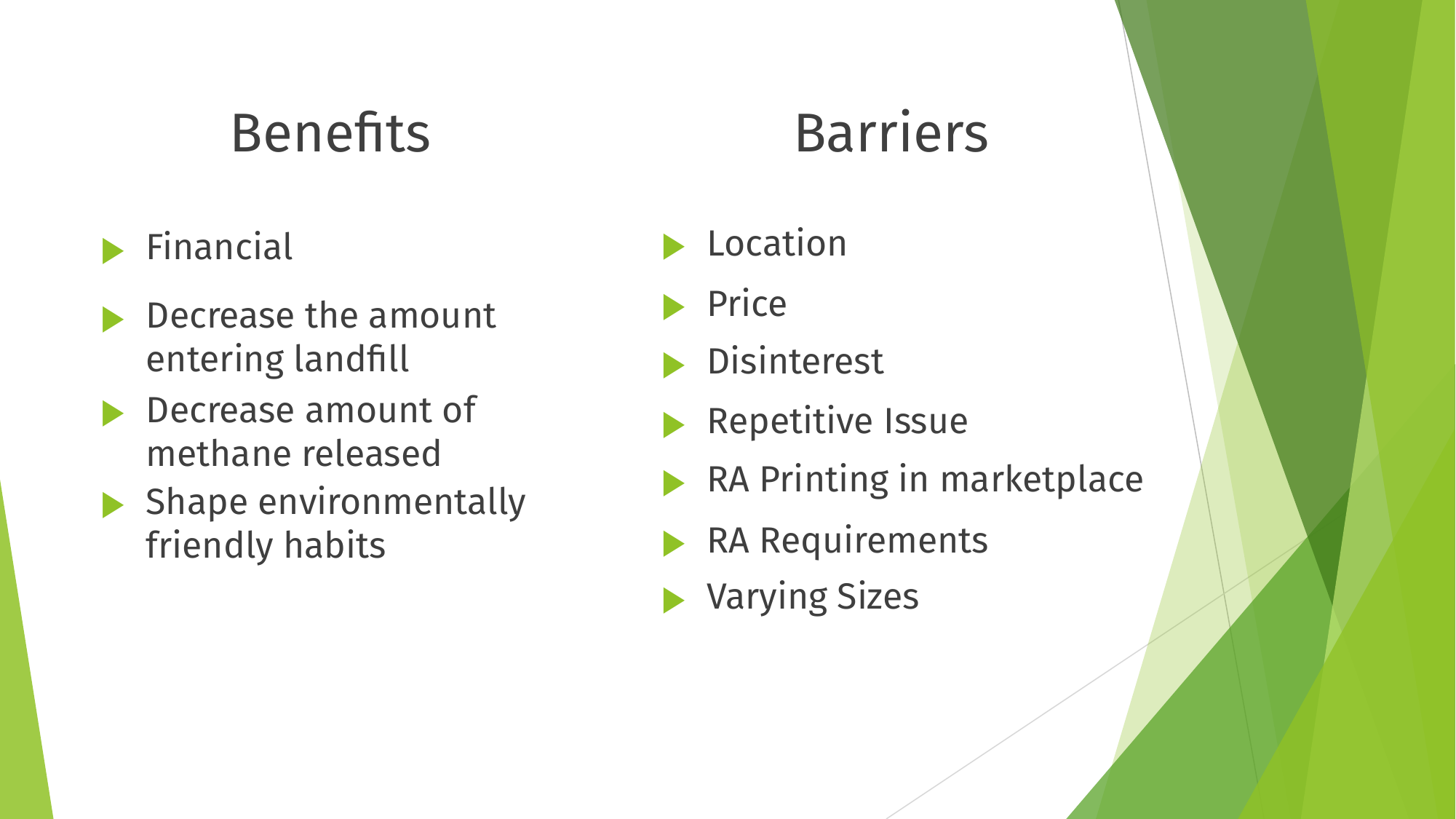

Barriers
Benefits
Location

Financial

Price
Decrease the amount entering landfill

Disinterest
Decrease amount of methane released
Repetitive Issue
RA Printing in marketplace
Shape environmentally friendly habits
RA Requirements
Varying Sizes